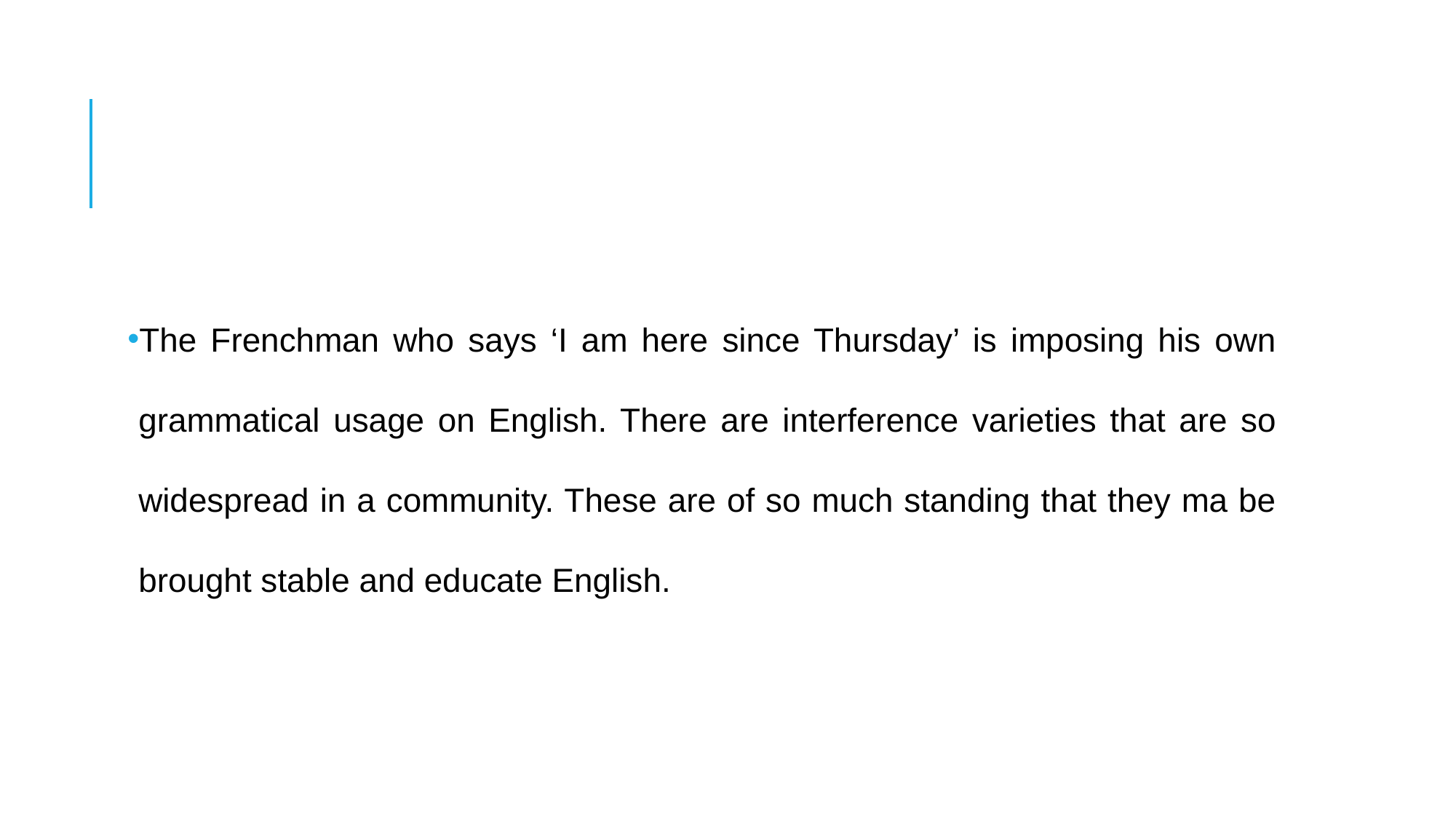

#
The Frenchman who says ‘I am here since Thursday’ is imposing his own grammatical usage on English. There are interference varieties that are so widespread in a community. These are of so much standing that they ma be brought stable and educate English.